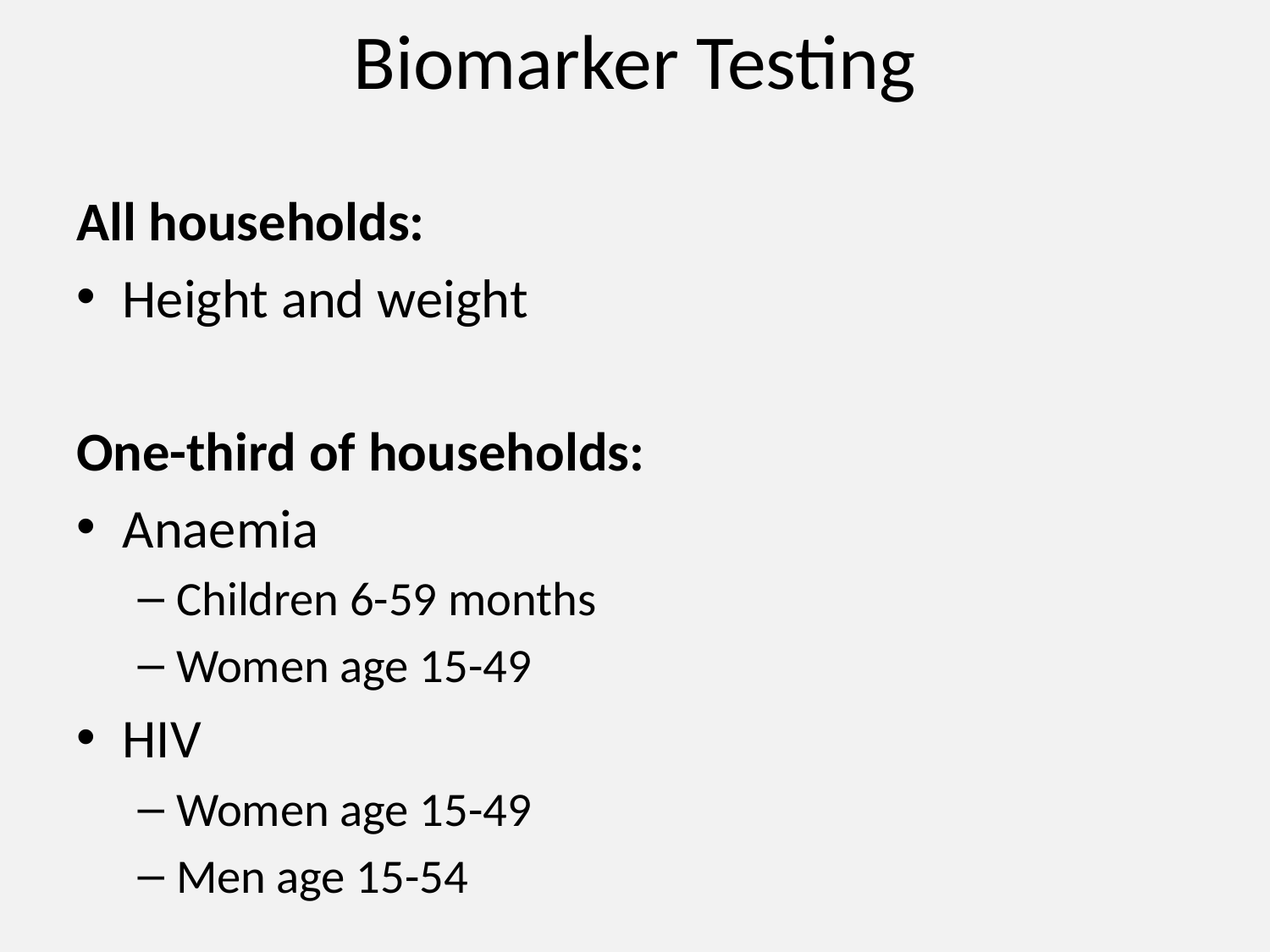

# Biomarker Testing
All households:
Height and weight

One-third of households:
Anaemia
Children 6-59 months
Women age 15-49
HIV
Women age 15-49
Men age 15-54